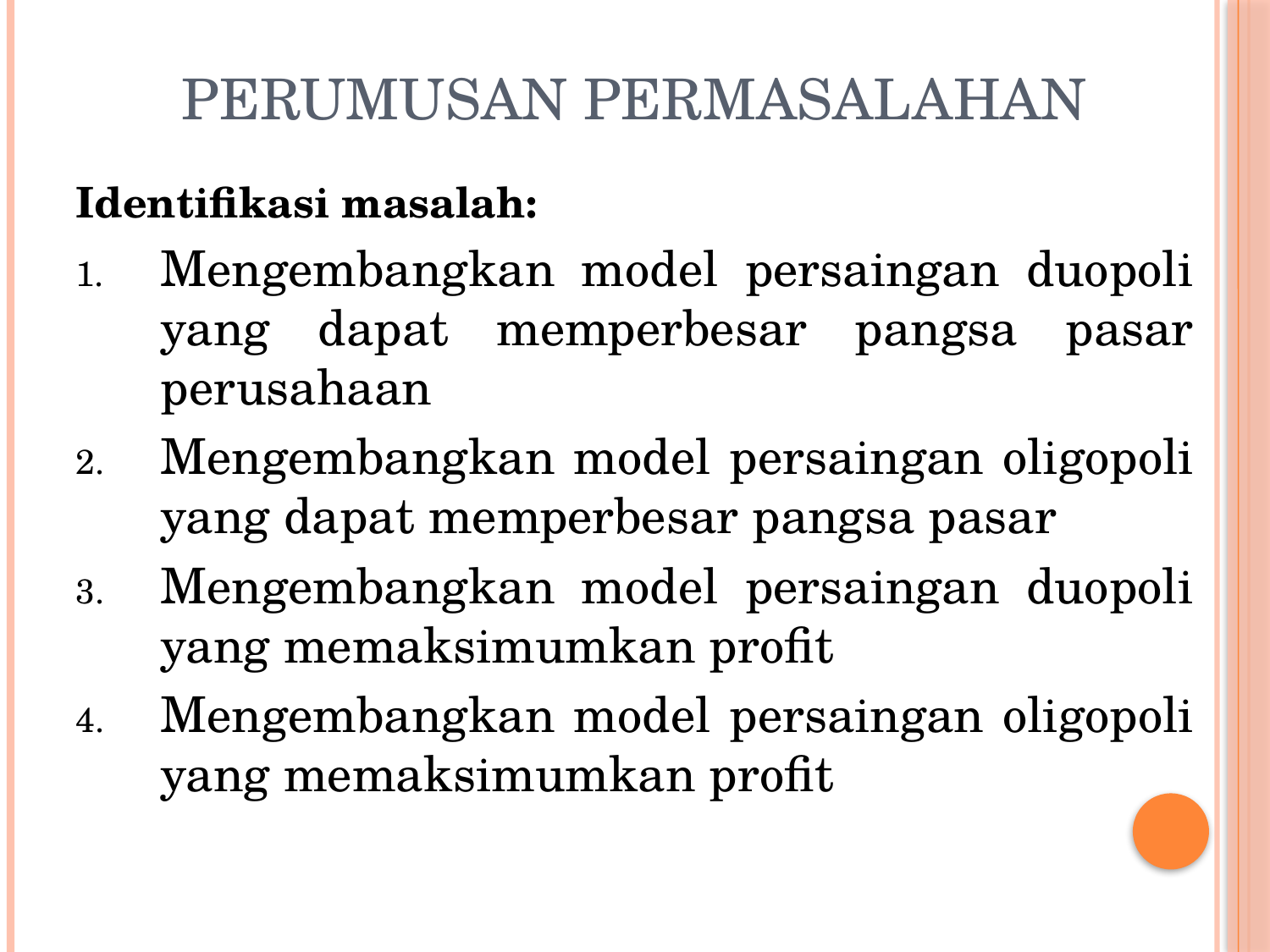

# Perumusan Permasalahan
Identifikasi masalah:
Mengembangkan model persaingan duopoli yang dapat memperbesar pangsa pasar perusahaan
Mengembangkan model persaingan oligopoli yang dapat memperbesar pangsa pasar
Mengembangkan model persaingan duopoli yang memaksimumkan profit
Mengembangkan model persaingan oligopoli yang memaksimumkan profit